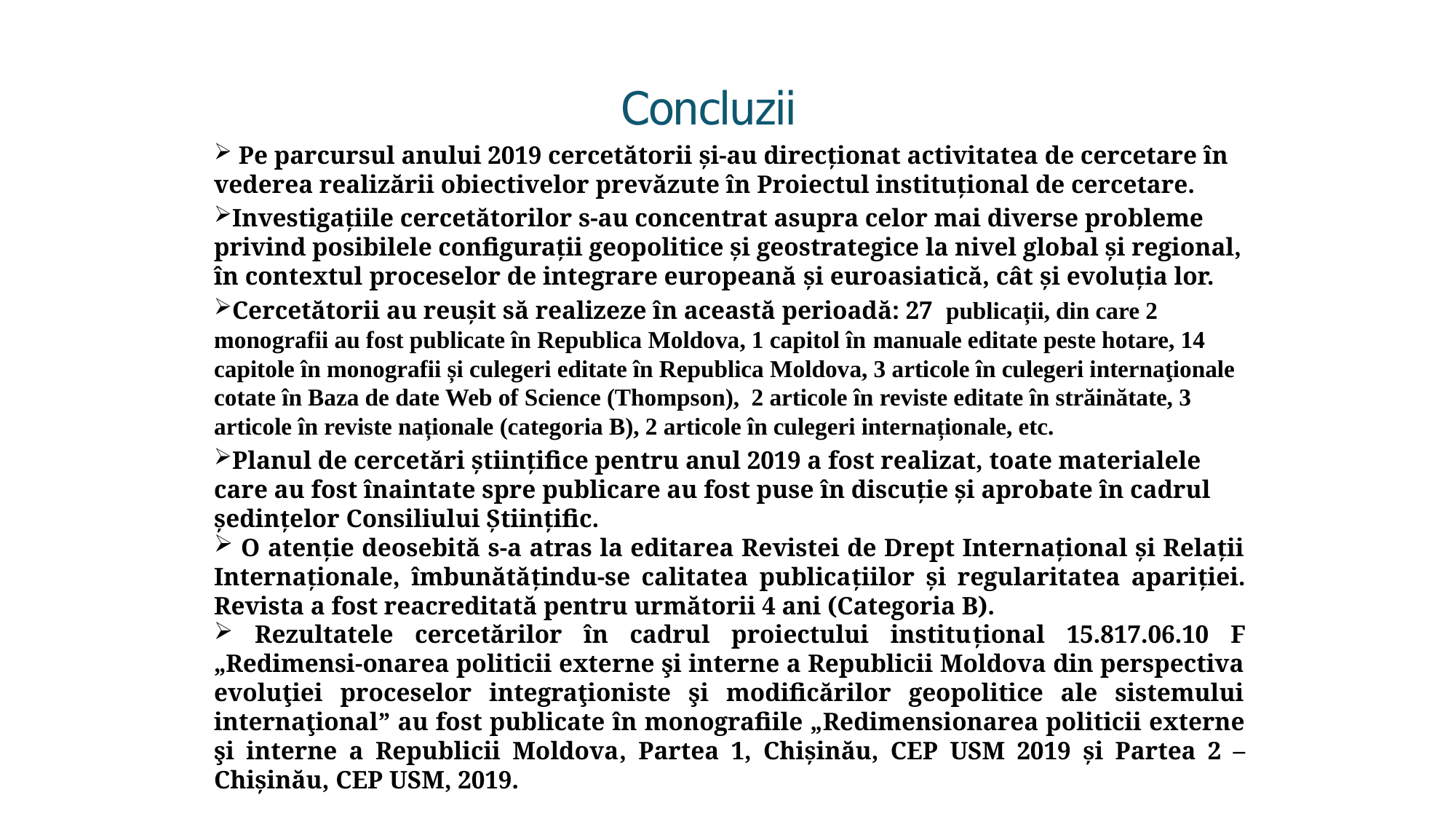

Concluzii
 Pe parcursul anului 2019 cercetătorii și-au direcționat activitatea de cercetare în vederea realizării obiectivelor prevăzute în Proiectul instituțional de cercetare.
Investigațiile cercetătorilor s-au concentrat asupra celor mai diverse probleme privind posibilele configurații geopolitice și geostrategice la nivel global și regional, în contextul proceselor de integrare europeană şi euroasiatică, cât şi evoluţia lor.
Cercetătorii au reușit să realizeze în această perioadă: 27  publicații, din care 2  monografii au fost publicate în Republica Moldova, 1 capitol în manuale editate peste hotare, 14 capitole în monografii și culegeri editate în Republica Moldova, 3 articole în culegeri internaţionale cotate în Baza de date Web of Science (Thompson),  2 articole în reviste editate în străinătate, 3  articole în reviste naționale (categoria B), 2 articole în culegeri internaționale, etc.
Planul de cercetări științifice pentru anul 2019 a fost realizat, toate materialele care au fost înaintate spre publicare au fost puse în discuție și aprobate în cadrul ședințelor Consiliului Științific.
 O atenţie deosebită s-a atras la editarea Revistei de Drept Internațional și Relații Internaționale, îmbunătăţindu-se calitatea publicaţiilor şi regularitatea apariţiei. Revista a fost reacreditată pentru următorii 4 ani (Categoria B).
 Rezultatele cercetărilor în cadrul proiectului instituţional 15.817.06.10 F „Redimensi-onarea politicii externe şi interne a Republicii Moldova din perspectiva evoluţiei proceselor integraţioniste şi modificărilor geopolitice ale sistemului internaţional” au fost publicate în monografiile „Redimensionarea politicii externe şi interne a Republicii Moldova, Partea 1, Chişinău, CEP USM 2019 şi Partea 2 – Chişinău, CEP USM, 2019.